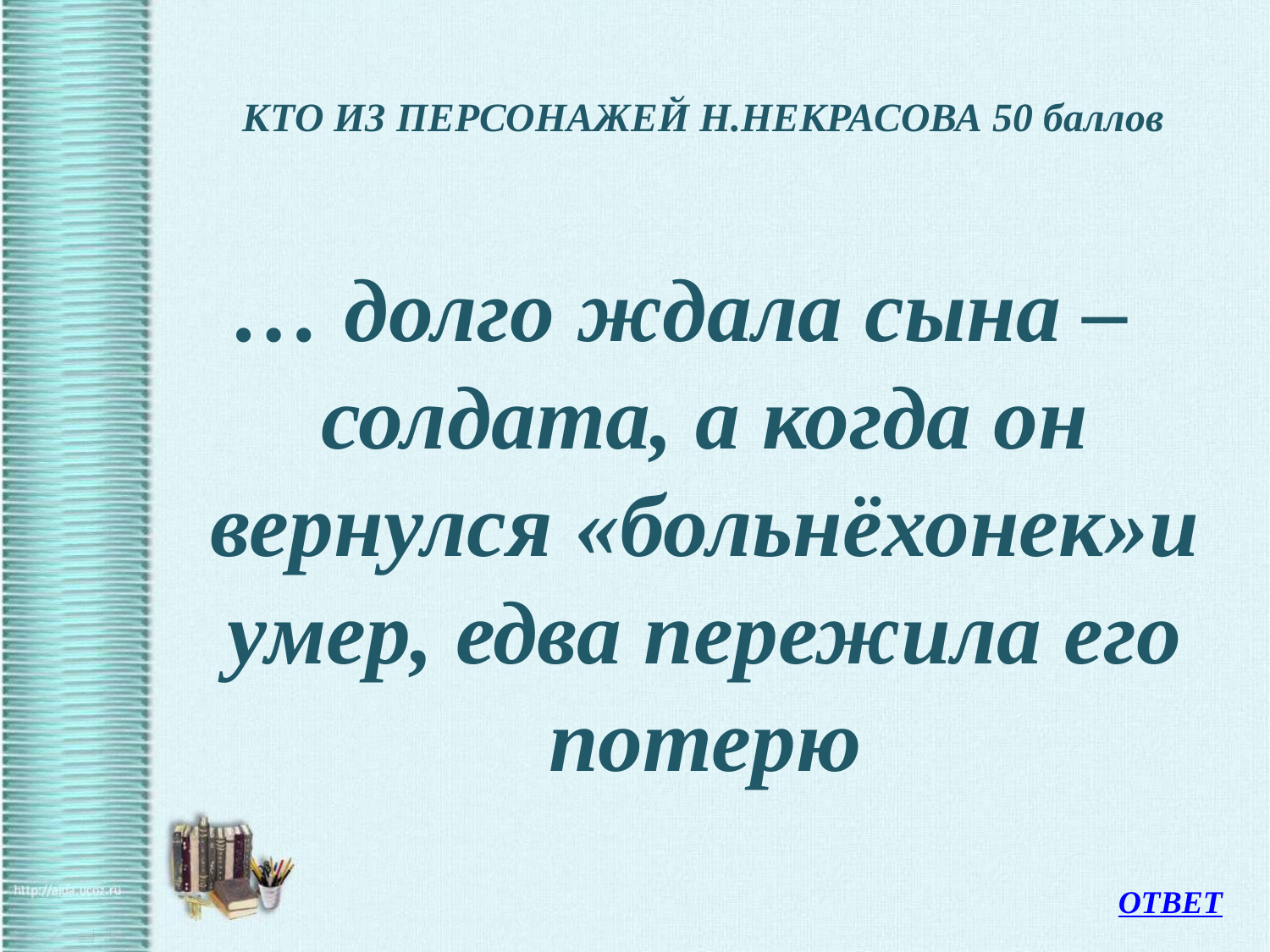

# КТО ИЗ ПЕРСОНАЖЕЙ Н.НЕКРАСОВА 50 баллов
… долго ждала сына – солдата, а когда он вернулся «больнёхонек»и умер, едва пережила его потерю
ОТВЕТ